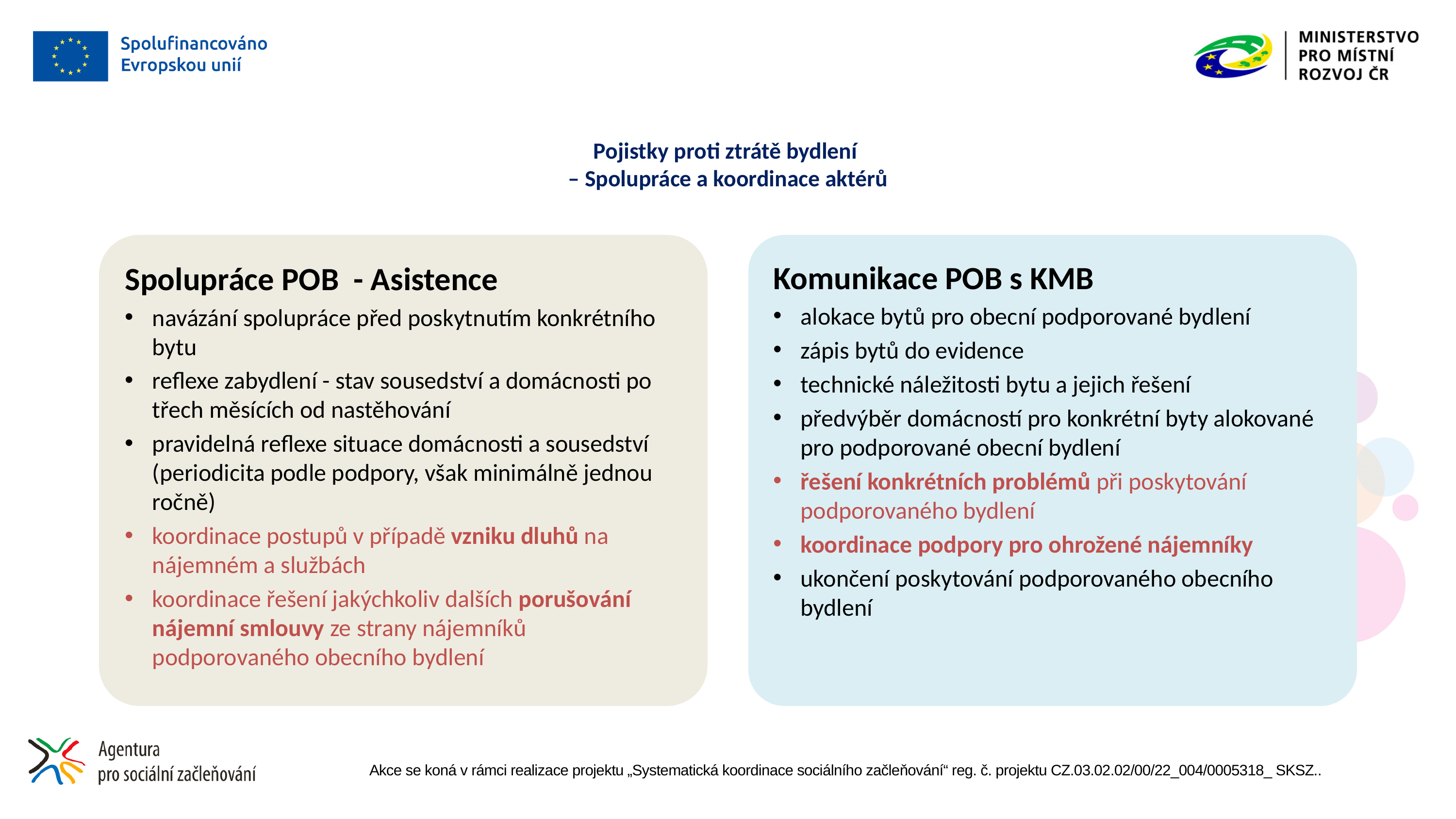

# Pojistky proti ztrátě bydlení – Spolupráce a koordinace aktérů
Spolupráce POB  - Asistence
navázání spolupráce před poskytnutím konkrétního bytu
reflexe zabydlení - stav sousedství a domácnosti po třech měsících od nastěhování
pravidelná reflexe situace domácnosti a sousedství (periodicita podle podpory, však minimálně jednou ročně)
koordinace postupů v případě vzniku dluhů na nájemném a službách
koordinace řešení jakýchkoliv dalších porušování nájemní smlouvy ze strany nájemníků podporovaného obecního bydlení

Komunikace POB s KMB
alokace bytů pro obecní podporované bydlení
zápis bytů do evidence
technické náležitosti bytu a jejich řešení
předvýběr domácností pro konkrétní byty alokované pro podporované obecní bydlení
řešení konkrétních problémů při poskytování podporovaného bydlení
koordinace podpory pro ohrožené nájemníky
ukončení poskytování podporovaného obecního bydlení